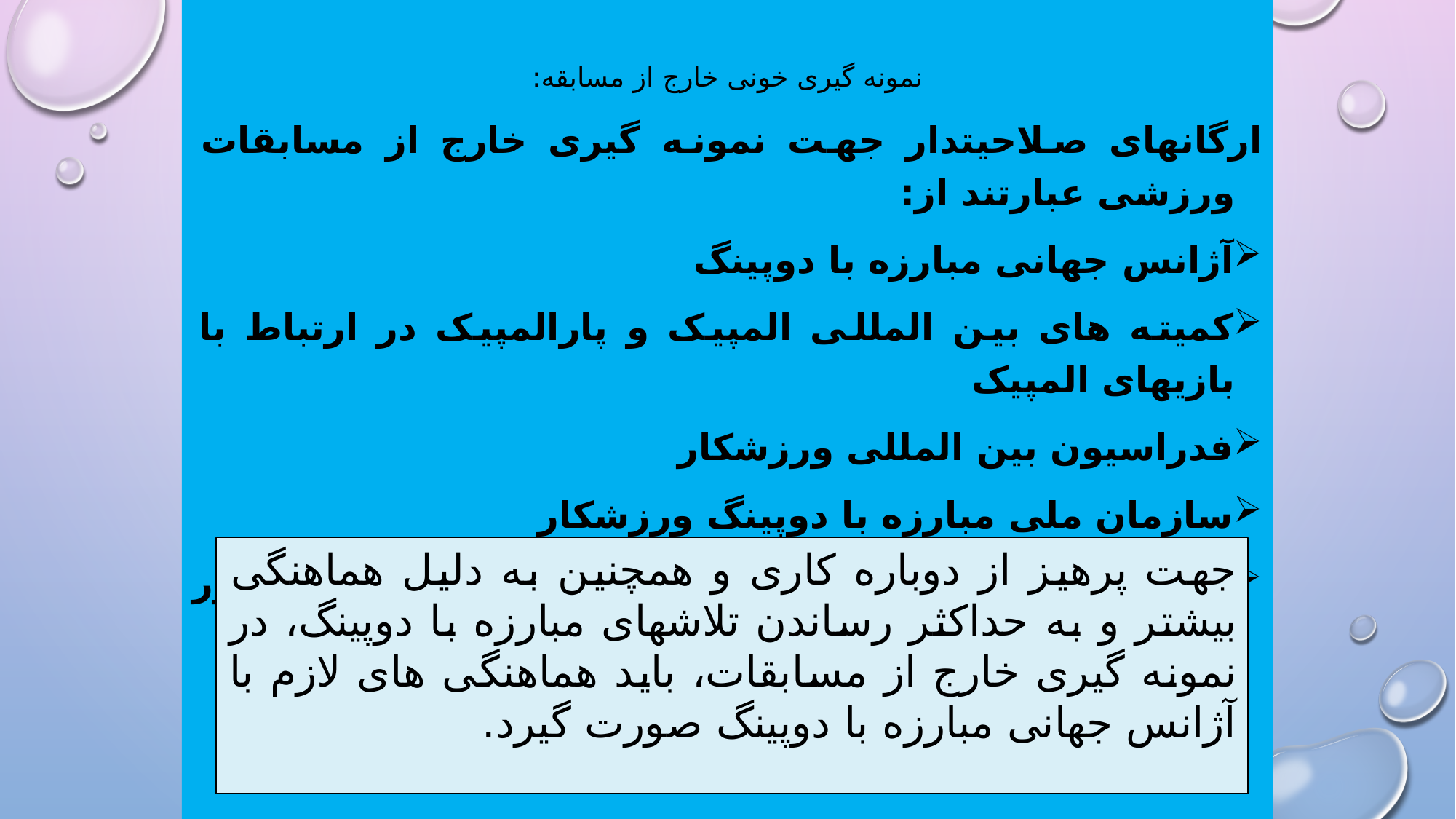

نمونه گیری خونی خارج از مسابقه:
ارگانهای صلاحیتدار جهت نمونه گیری خارج از مسابقات ورزشی عبارتند از:
آژانس جهانی مبارزه با دوپینگ
کمیته های بین المللی المپیک و پارالمپیک در ارتباط با بازیهای المپیک
فدراسیون بین المللی ورزشکار
سازمان ملی مبارزه با دوپینگ ورزشکار
سازمان مبارزه با دوپینگ کشوری که ورزشکار در آن حضور دارد.
جهت پرهیز از دوباره کاری و همچنین به دلیل هماهنگی بیشتر و به حداکثر رساندن تلاشهای مبارزه با دوپینگ، در نمونه گیری خارج از مسابقات، باید هماهنگی های لازم با آژانس جهانی مبارزه با دوپینگ صورت گیرد.